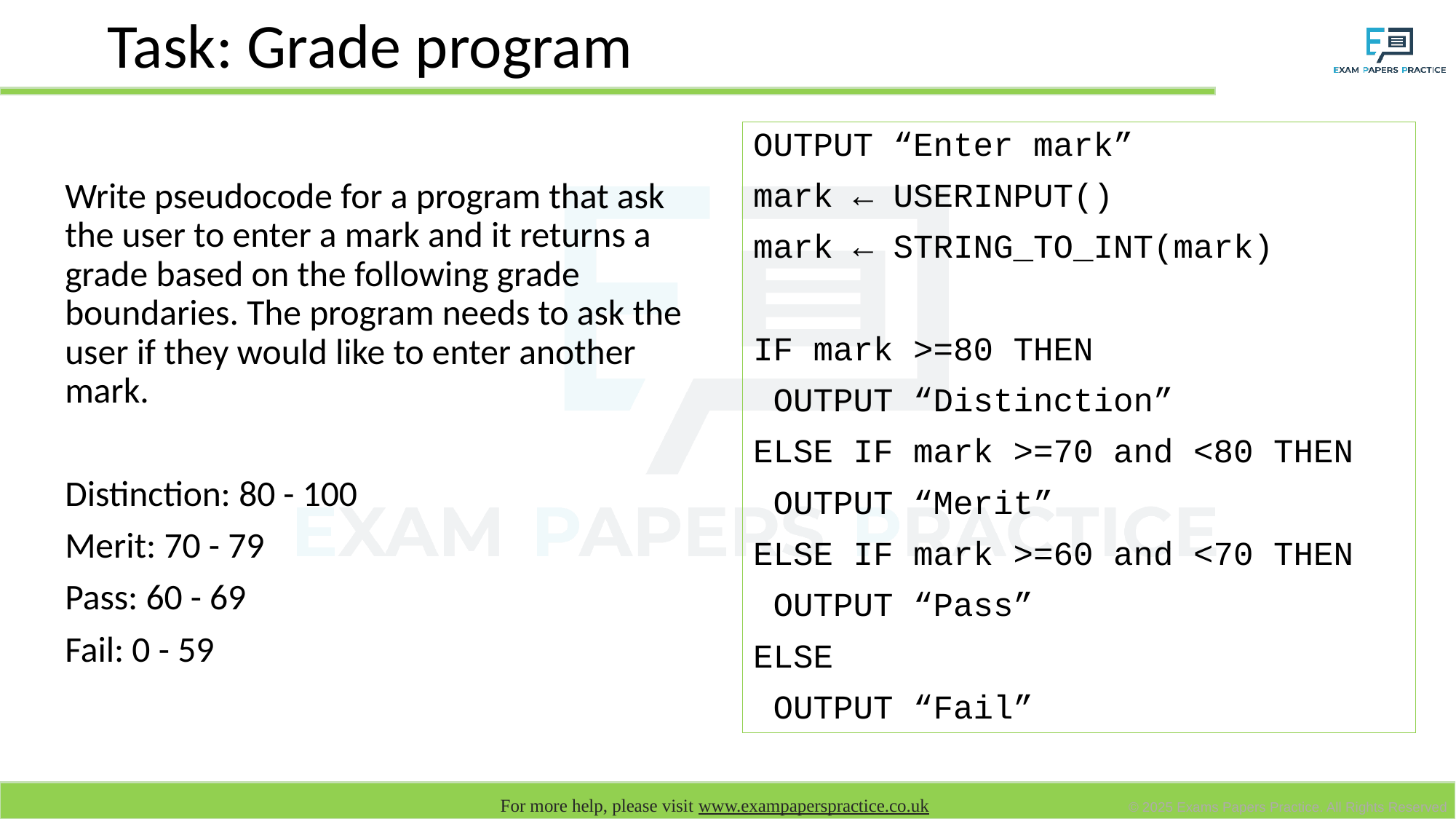

# Task: Grade program
OUTPUT “Enter mark”
mark ← USERINPUT()
mark ← STRING_TO_INT(mark)

IF mark >=80 THEN
 OUTPUT “Distinction”
ELSE IF mark >=70 and <80 THEN
 OUTPUT “Merit”
ELSE IF mark >=60 and <70 THEN
 OUTPUT “Pass”
ELSE
 OUTPUT “Fail”

Write pseudocode for a program that ask the user to enter a mark and it returns a grade based on the following grade boundaries. The program needs to ask the user if they would like to enter another mark.

Distinction: 80 - 100
Merit: 70 - 79
Pass: 60 - 69
Fail: 0 - 59